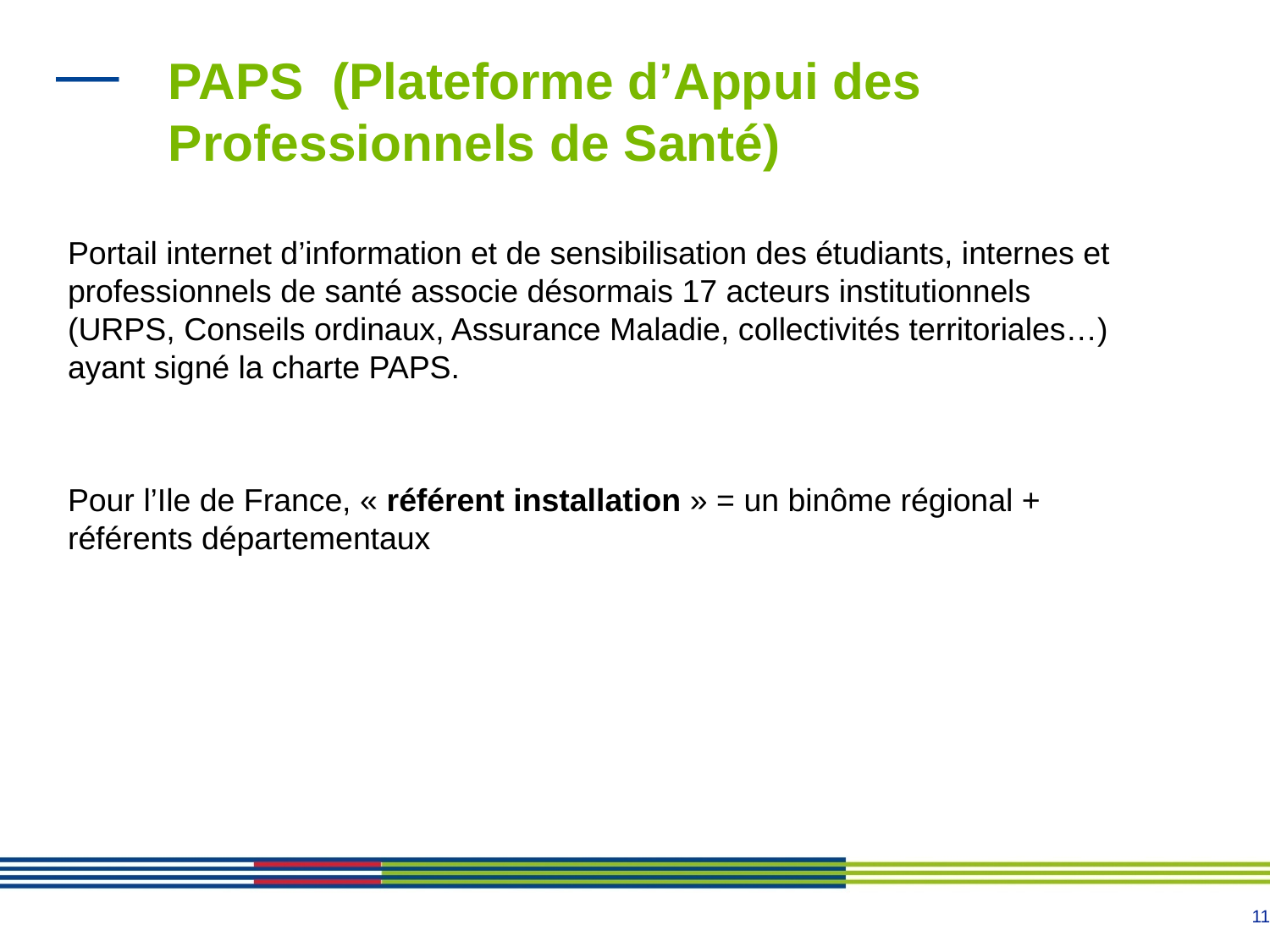

# PAPS  (Plateforme d’Appui des Professionnels de Santé)
Portail internet d’information et de sensibilisation des étudiants, internes et professionnels de santé associe désormais 17 acteurs institutionnels (URPS, Conseils ordinaux, Assurance Maladie, collectivités territoriales…) ayant signé la charte PAPS.

Pour l’Ile de France, « référent installation » = un binôme régional + référents départementaux